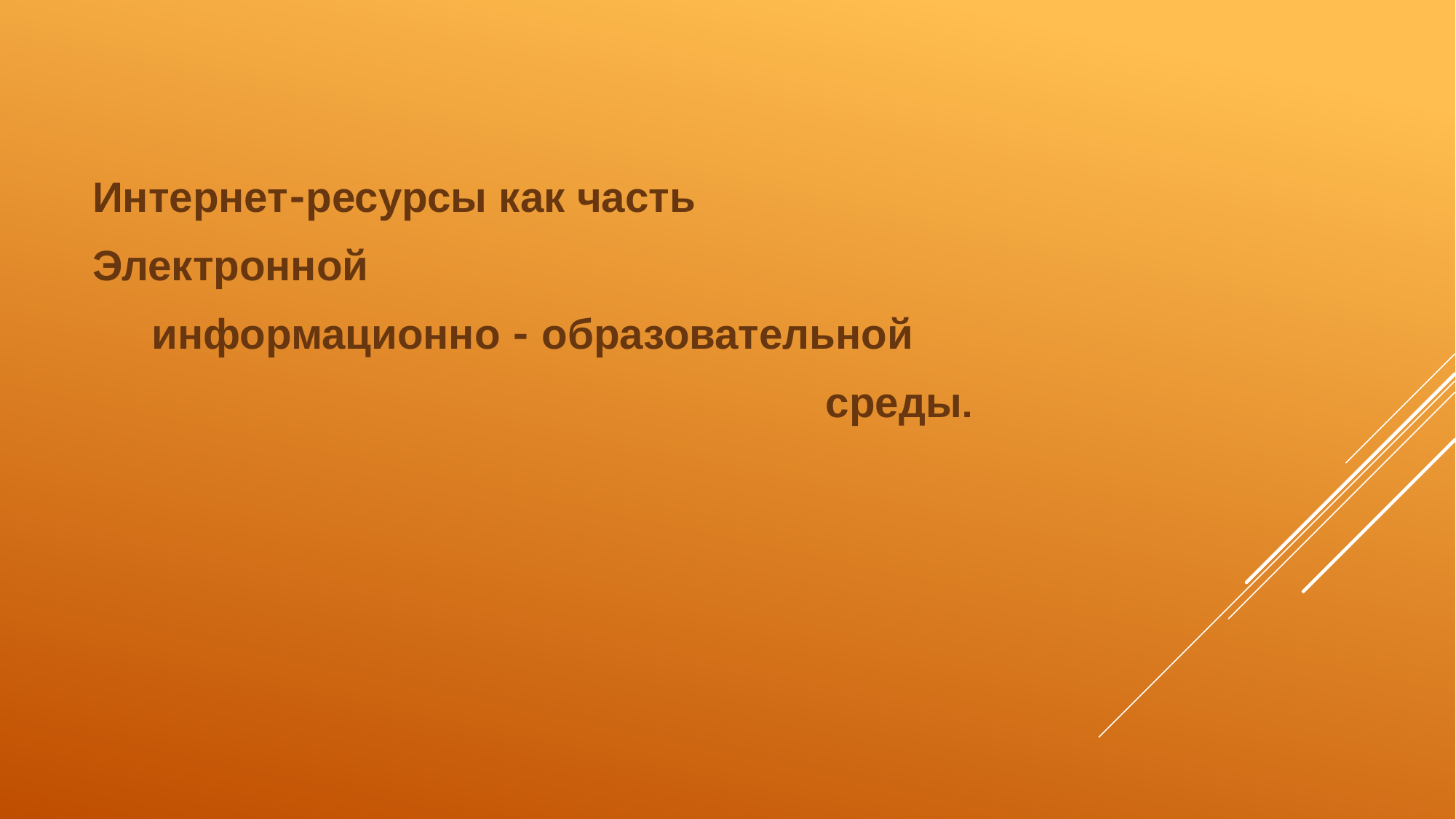

Интернет-ресурсы как часть
Электронной
     информационно - образовательной
                                                              среды.
#